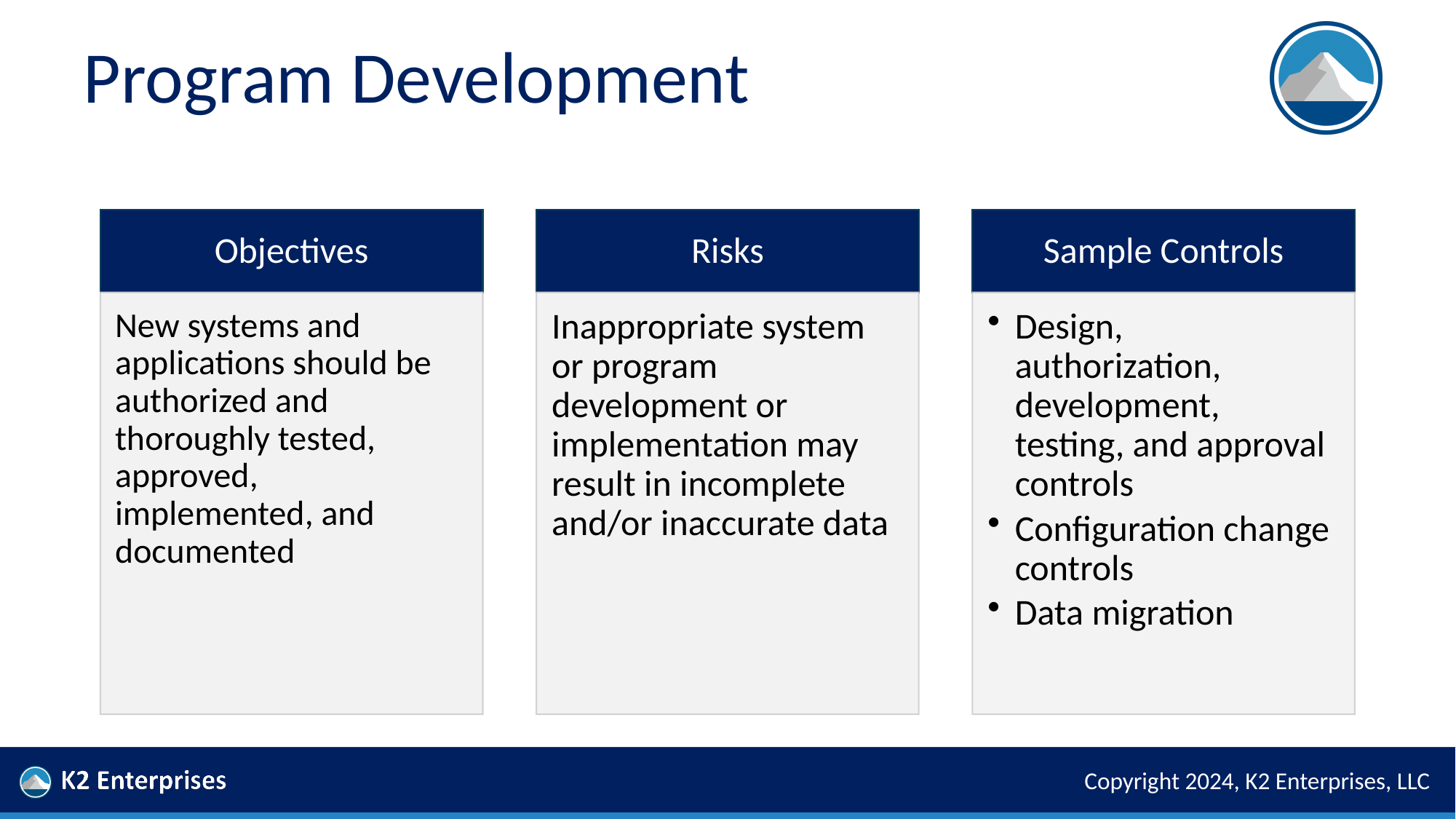

# Program Development
Objectives
New systems and applications should be authorized and thoroughly tested, approved, implemented, and documented
Risks
Inappropriate system or program development or implementation may result in incomplete and/or inaccurate data
Sample Controls
Design, authorization, development, testing, and approval controls
Configuration change controls
Data migration